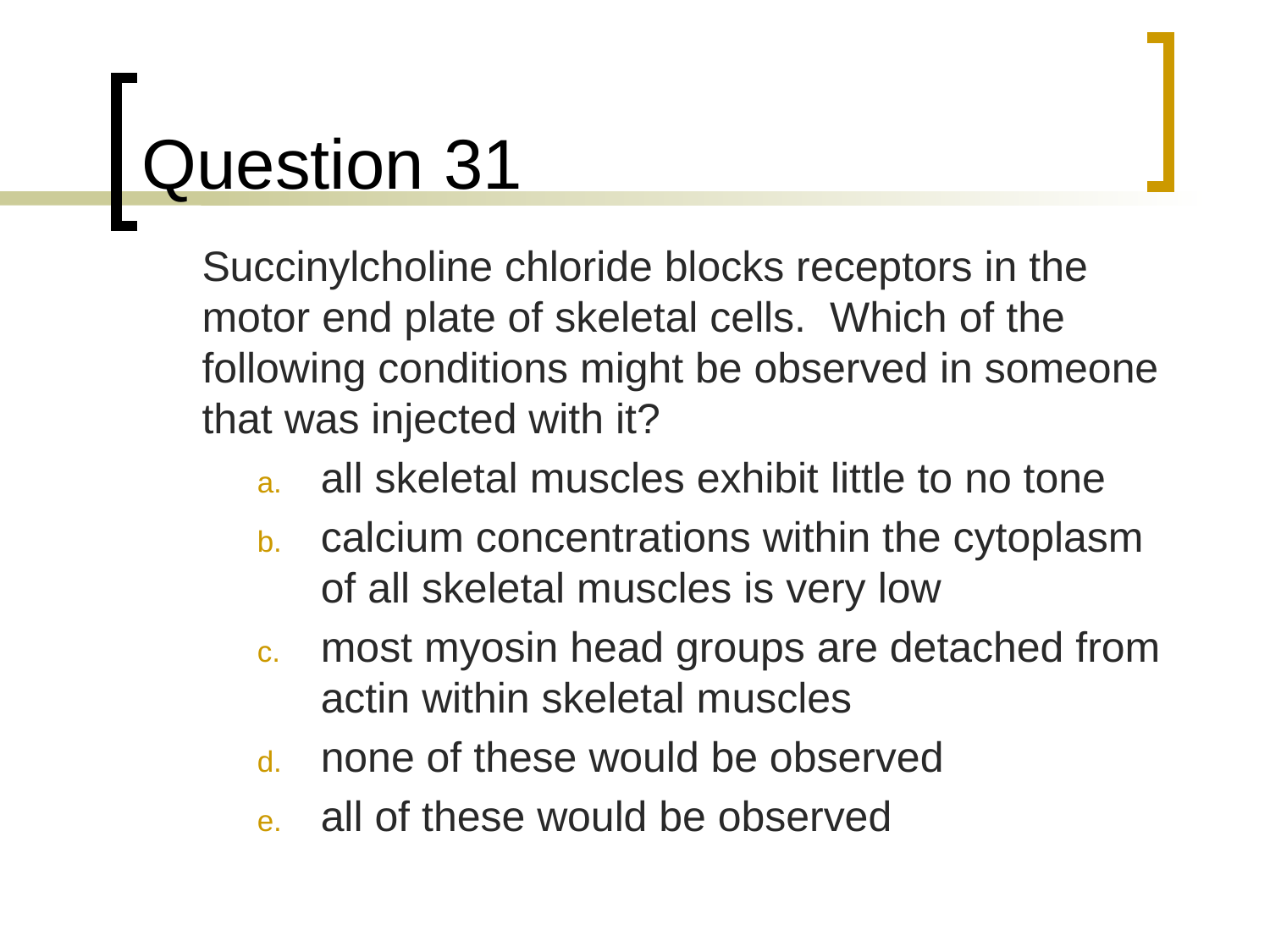

# Question 31
	Succinylcholine chloride blocks receptors in the motor end plate of skeletal cells.  Which of the following conditions might be observed in someone that was injected with it?
all skeletal muscles exhibit little to no tone
calcium concentrations within the cytoplasm of all skeletal muscles is very low
most myosin head groups are detached from actin within skeletal muscles
none of these would be observed
all of these would be observed